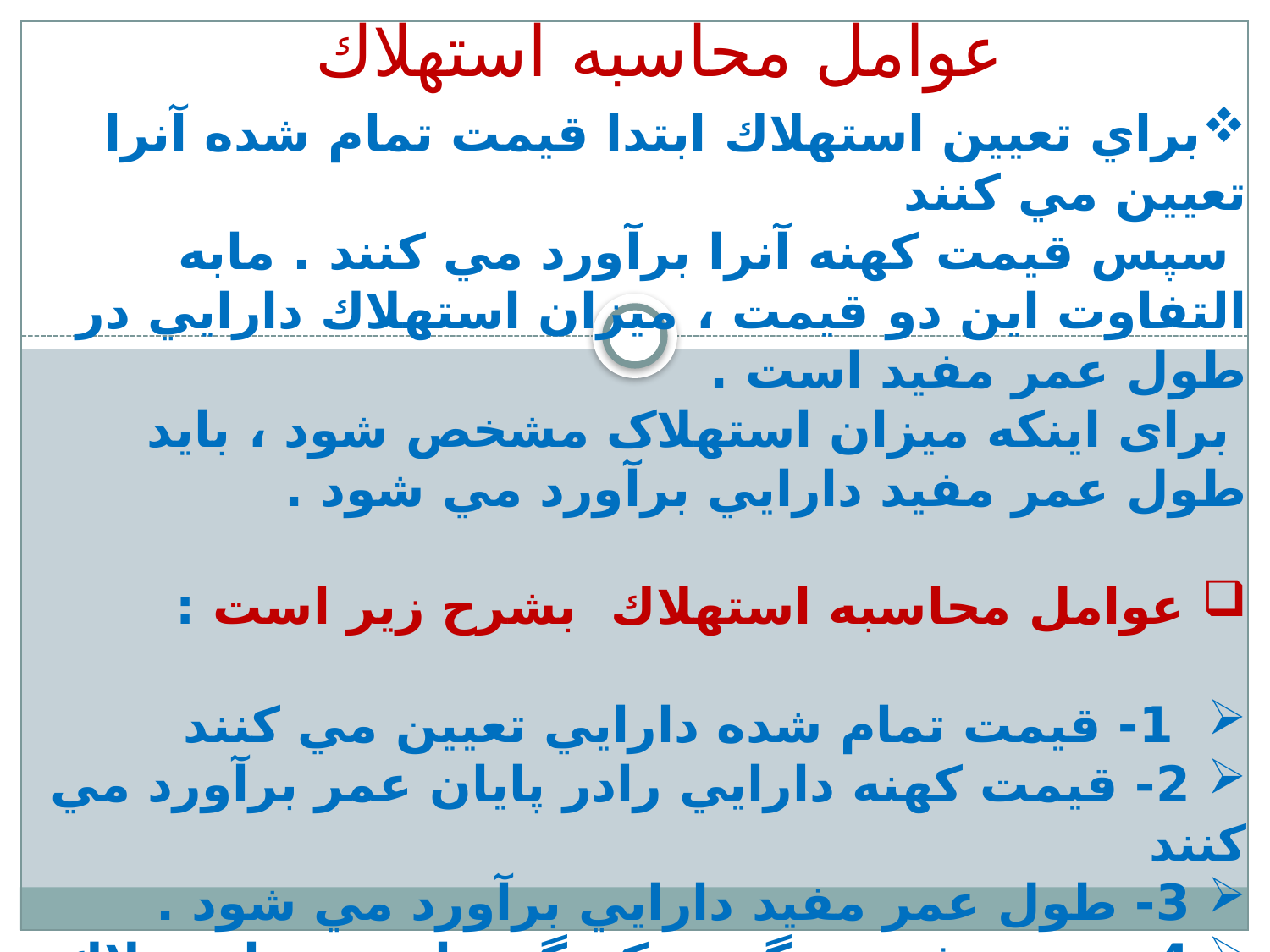

عوامل محاسبه استهلاك
براي تعيين استهلاك ابتدا قيمت تمام شده آنرا تعيين مي كنند
 سپس قيمت كهنه آنرا برآورد مي كنند . مابه التفاوت اين دو قيمت ، ميزان استهلاك دارايي در طول عمر مفيد است .
 برای اینکه میزان استهلاک مشخص شود ، باید طول عمر مفيد دارايي برآورد مي شود .

 عوامل محاسبه استهلاك  بشرح زير است :

  1- قيمت تمام شده دارايي تعيين مي كنند
 2- قيمت كهنه دارايي رادر پايان عمر برآورد مي كنند
 3- طول عمر مفيد دارايي برآورد مي شود .
 4- نسبت فرسودگي و كهنگي يا نسبت استهلاك در هر يك از سنوات عمر